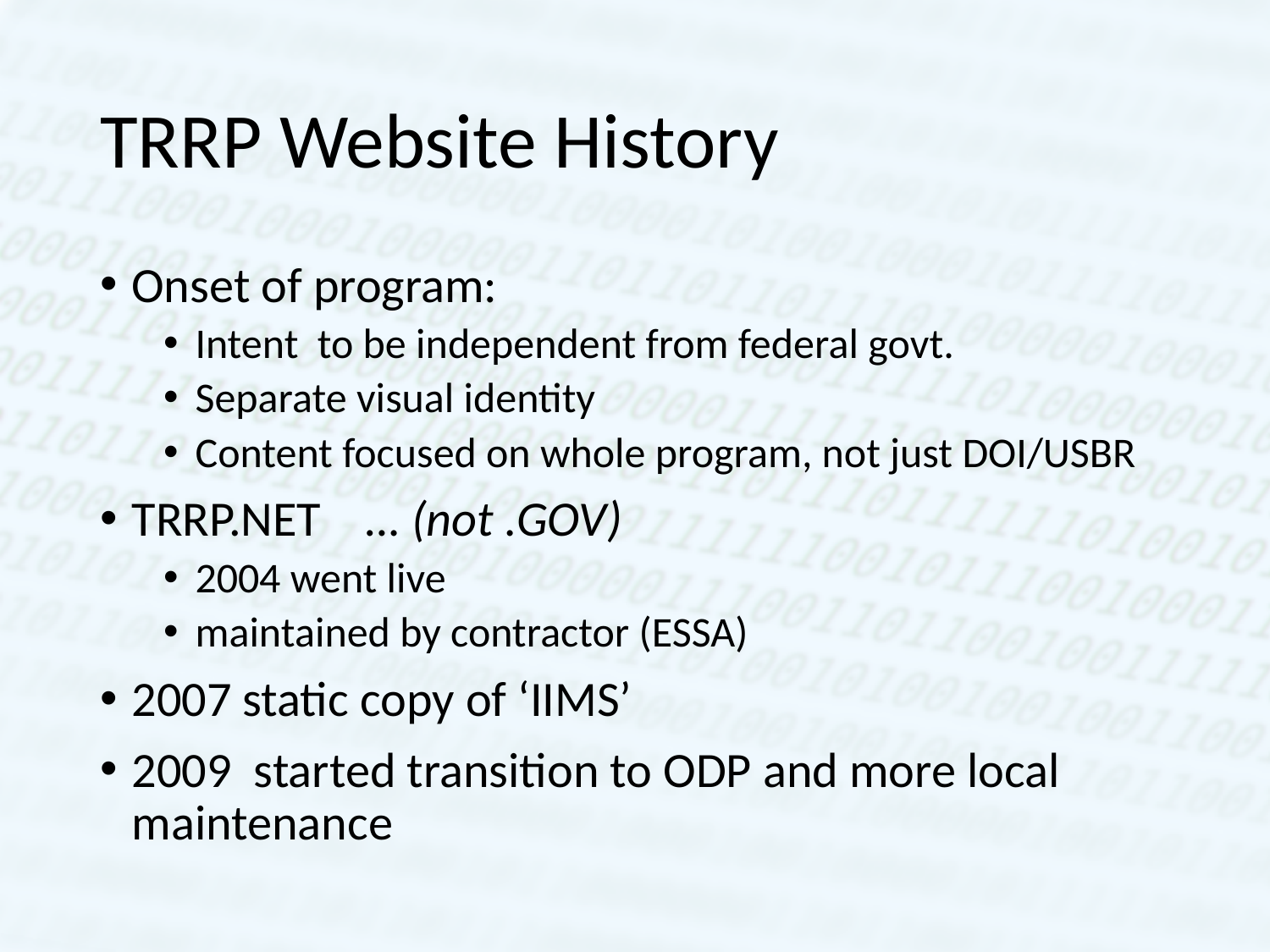

# TRRP Website History
Onset of program:
Intent  to be independent from federal govt.
Separate visual identity
Content focused on whole program, not just DOI/USBR
TRRP.NET    … (not .GOV)
2004 went live
maintained by contractor (ESSA)
2007 static copy of ‘IIMS’
2009  started transition to ODP and more local maintenance